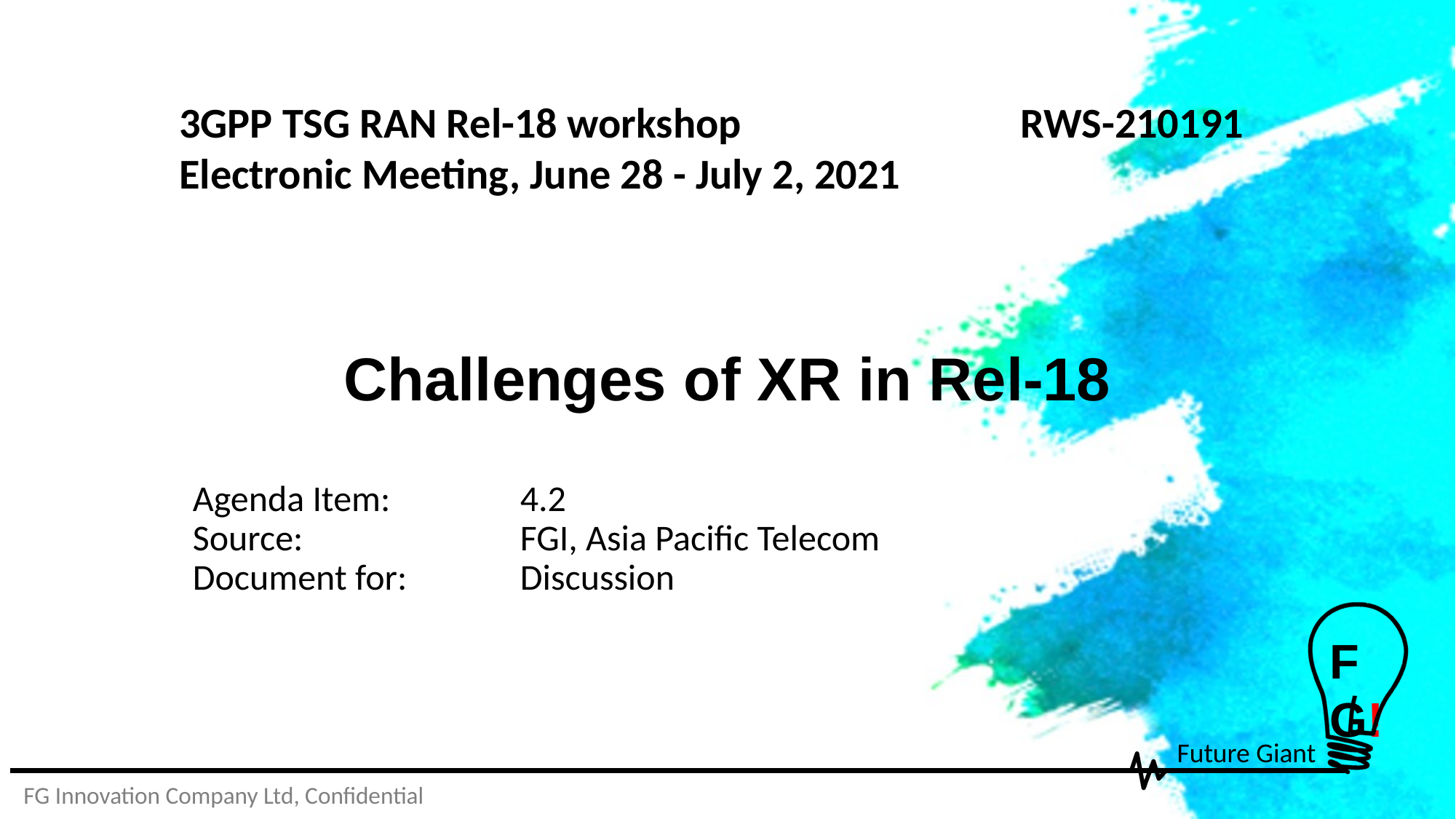

3GPP TSG RAN Rel-18 workshop		        RWS-210191
Electronic Meeting, June 28 - July 2, 2021
# Challenges of XR in Rel-18
Agenda Item:		4.2
Source:		FGI, Asia Pacific Telecom
Document for:		Discussion